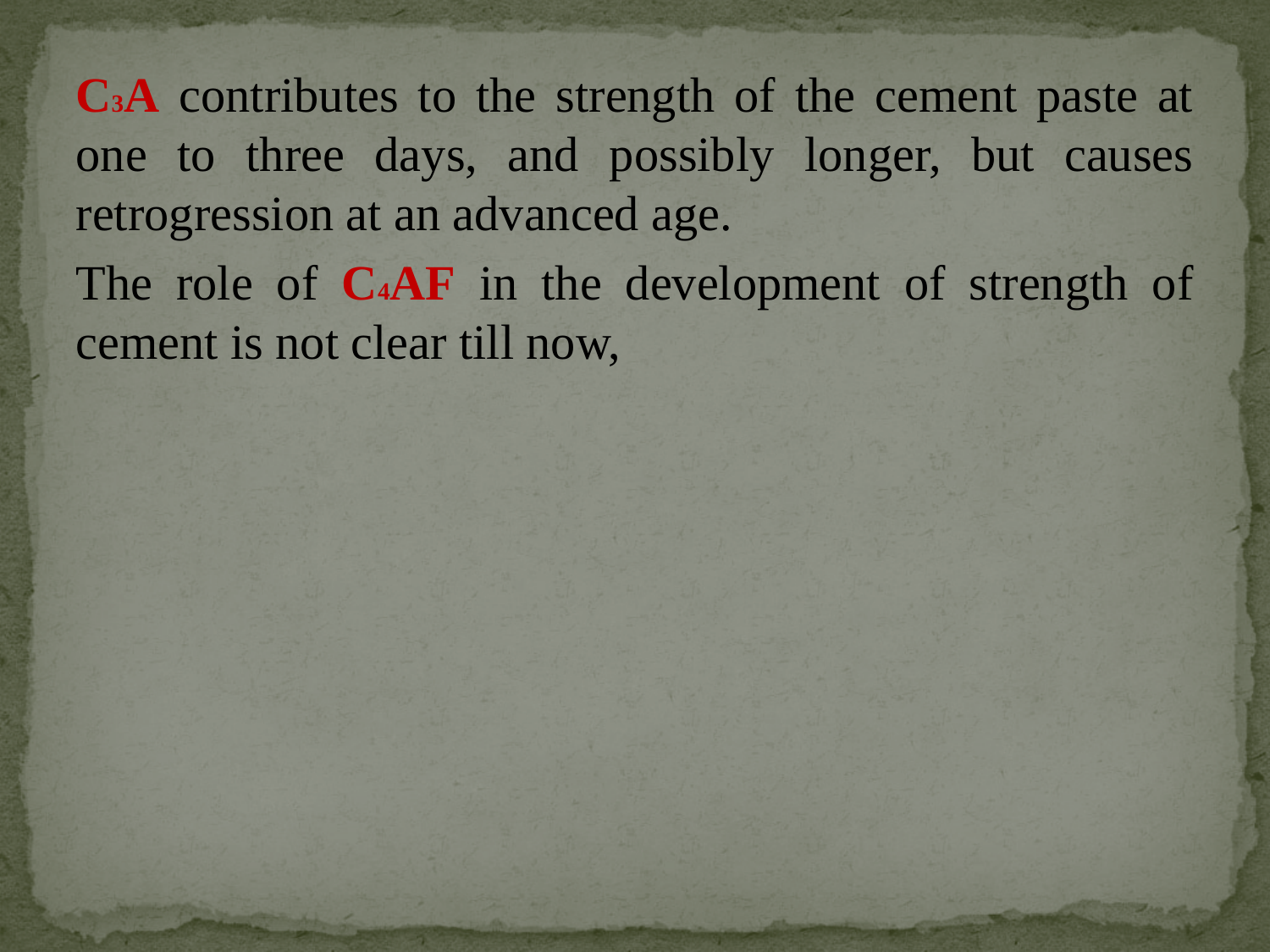

C3A contributes to the strength of the cement paste at one to three days, and possibly longer, but causes retrogression at an advanced age.
The role of C4AF in the development of strength of cement is not clear till now,